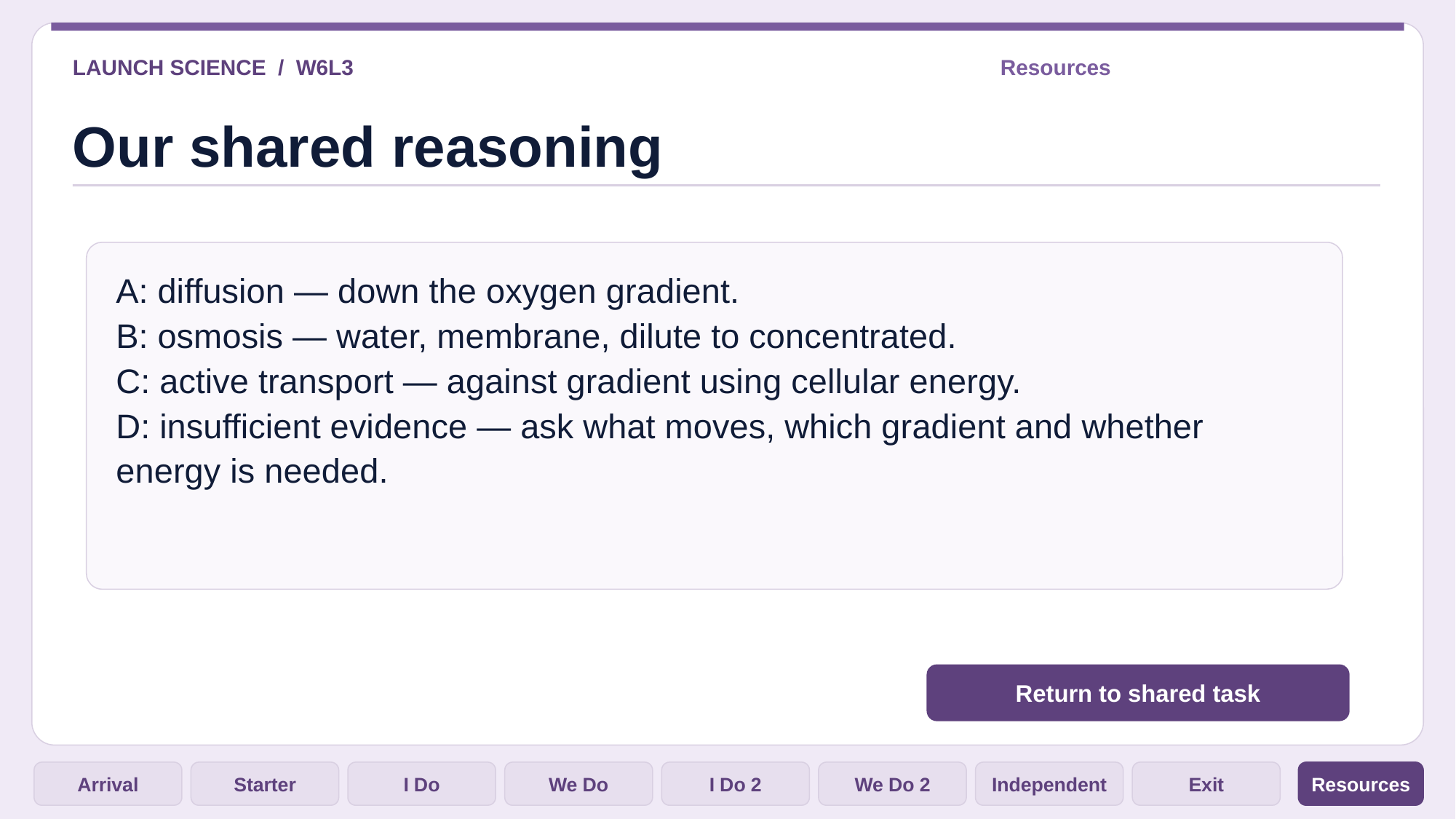

LAUNCH SCIENCE  /  W6L3
Resources
Our shared reasoning

A: diffusion — down the oxygen gradient.
B: osmosis — water, membrane, dilute to concentrated.
C: active transport — against gradient using cellular energy.
D: insufficient evidence — ask what moves, which gradient and whether energy is needed.
Return to shared task
Arrival
Starter
I Do
We Do
I Do 2
We Do 2
Independent
Exit
Resources